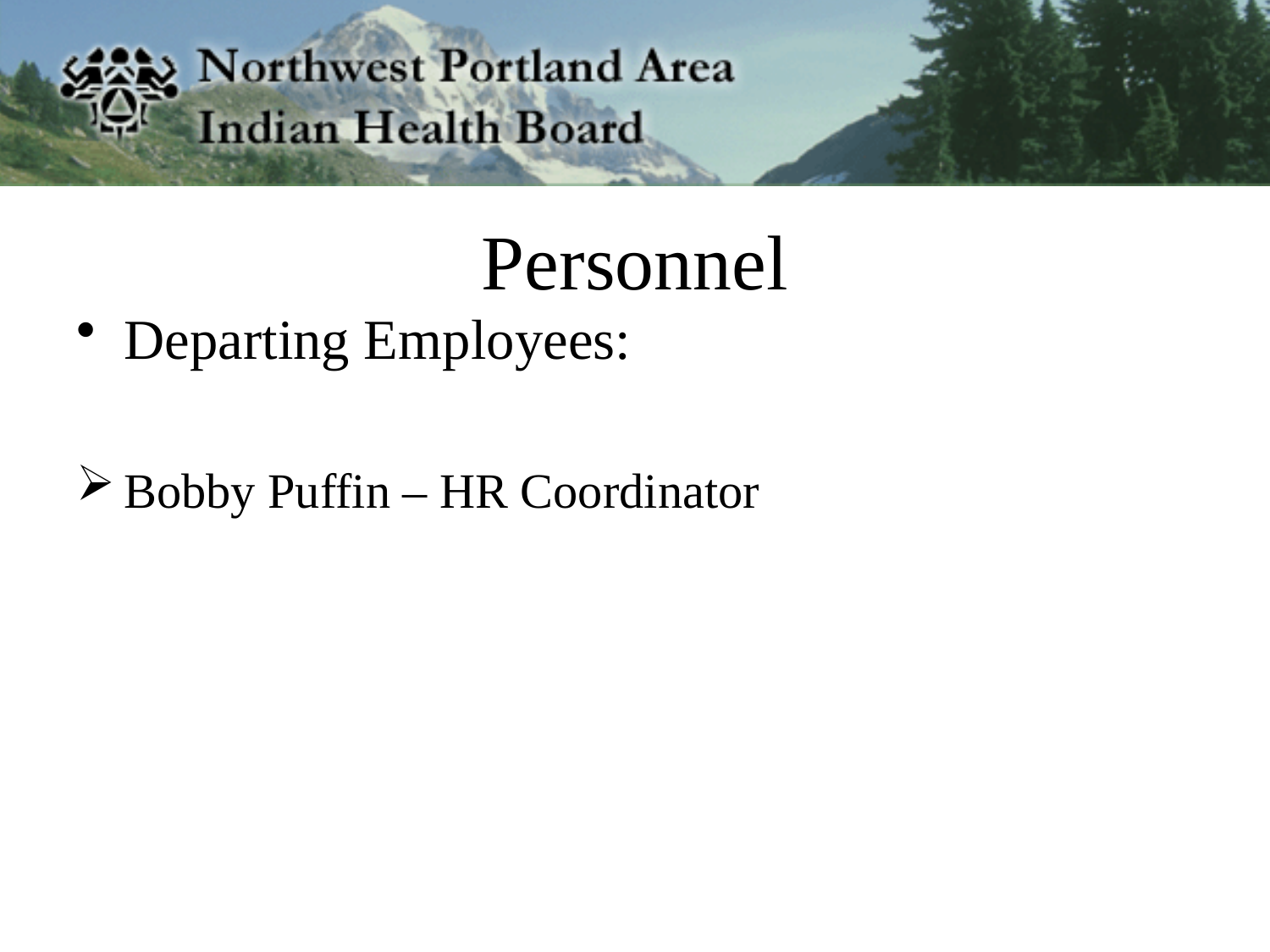

# Personnel
Departing Employees:

Bobby Puffin – HR Coordinator